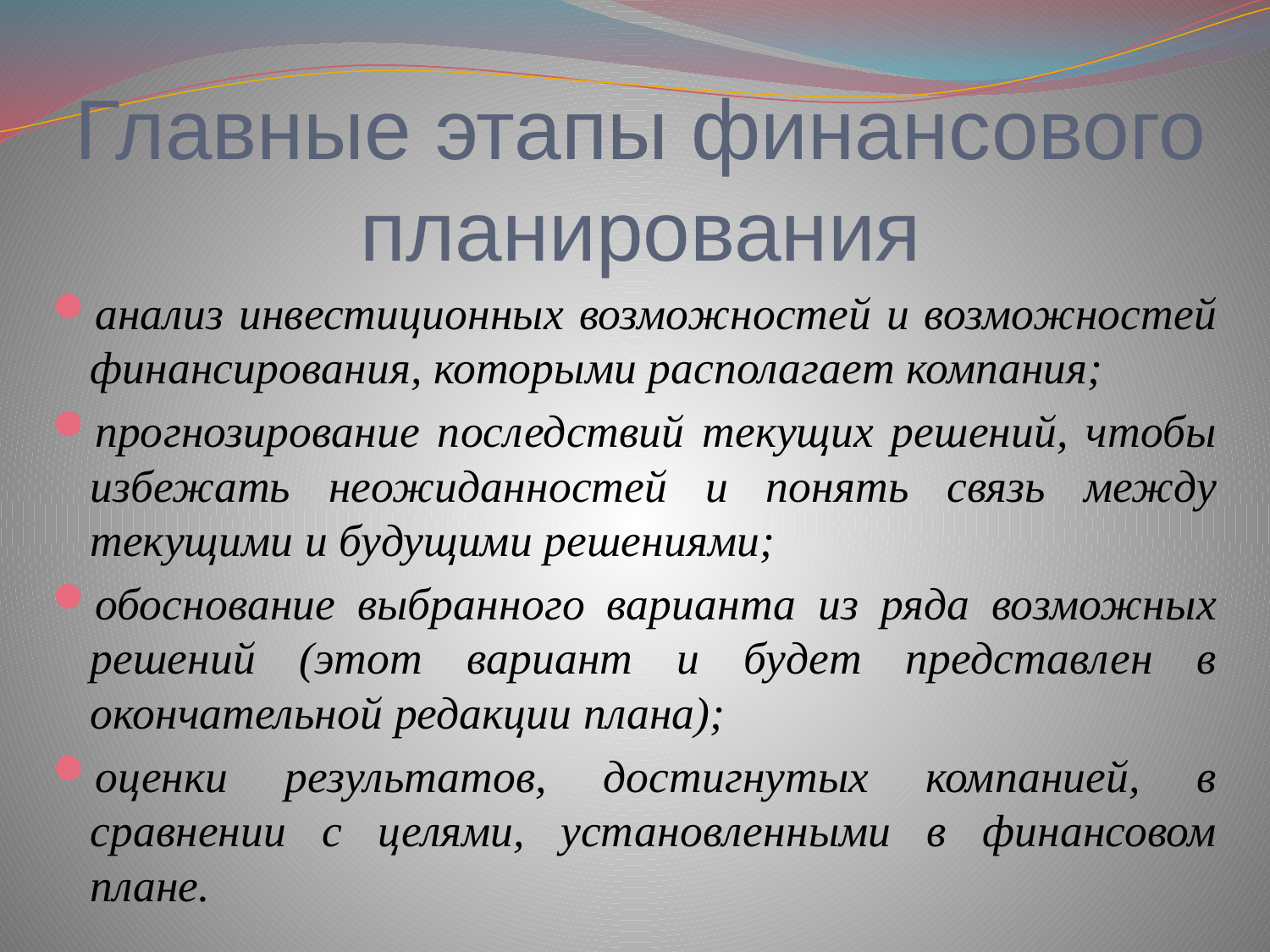

# Главные этапы финансового планирования
анализ инвестиционных возможностей и возможностей финансирования, которыми располагает компания;
прогнозирование последствий текущих решений, чтобы избежать неожиданностей и понять связь между текущими и будущими решениями;
обоснование выбранного варианта из ряда возможных решений (этот вариант и будет представлен в окончательной редакции плана);
оценки результатов, достигнутых компанией, в сравнении с целями, установленными в финансовом плане.